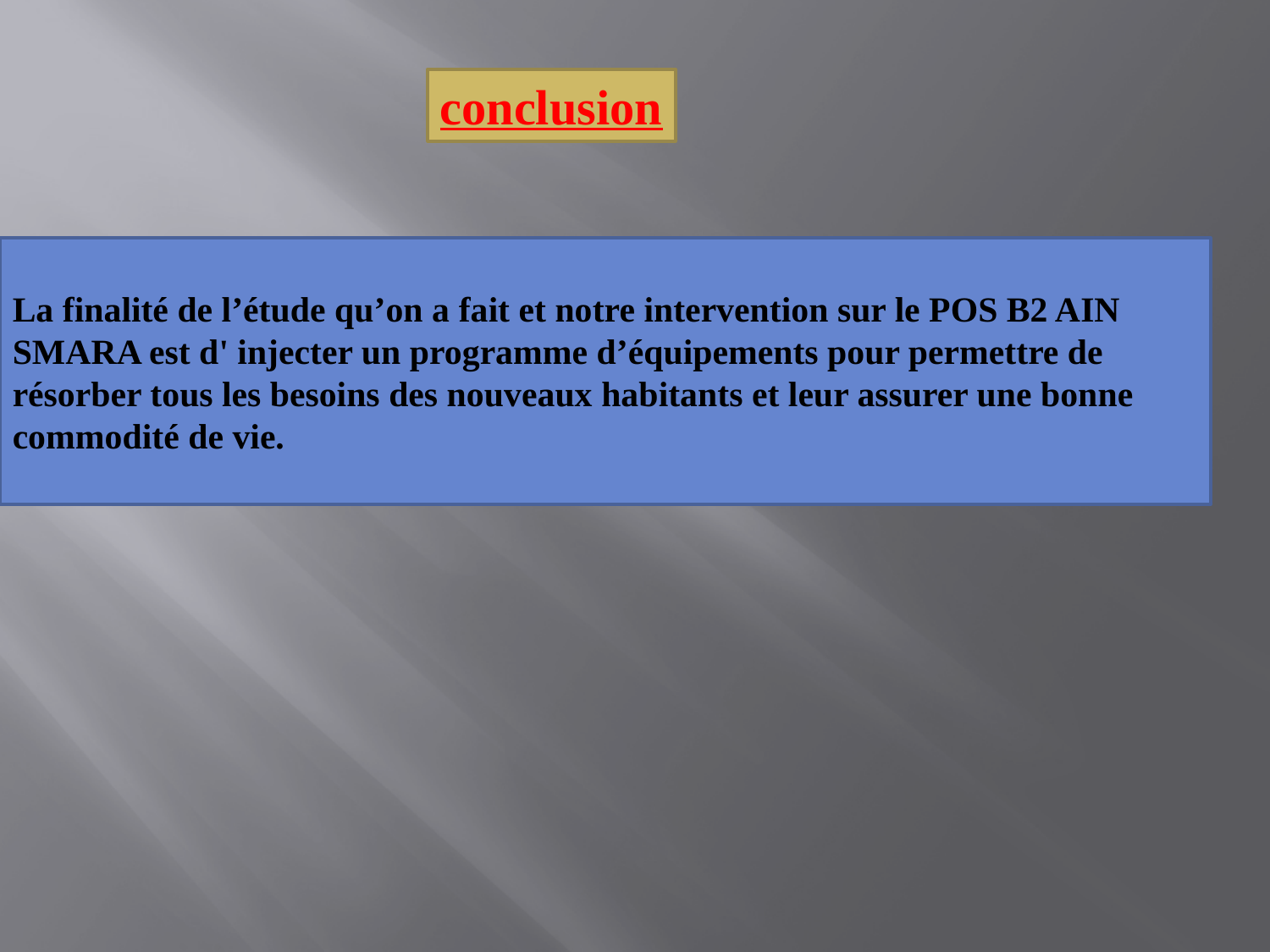

conclusion
La finalité de l’étude qu’on a fait et notre intervention sur le POS B2 AIN SMARA est d' injecter un programme d’équipements pour permettre de résorber tous les besoins des nouveaux habitants et leur assurer une bonne commodité de vie.